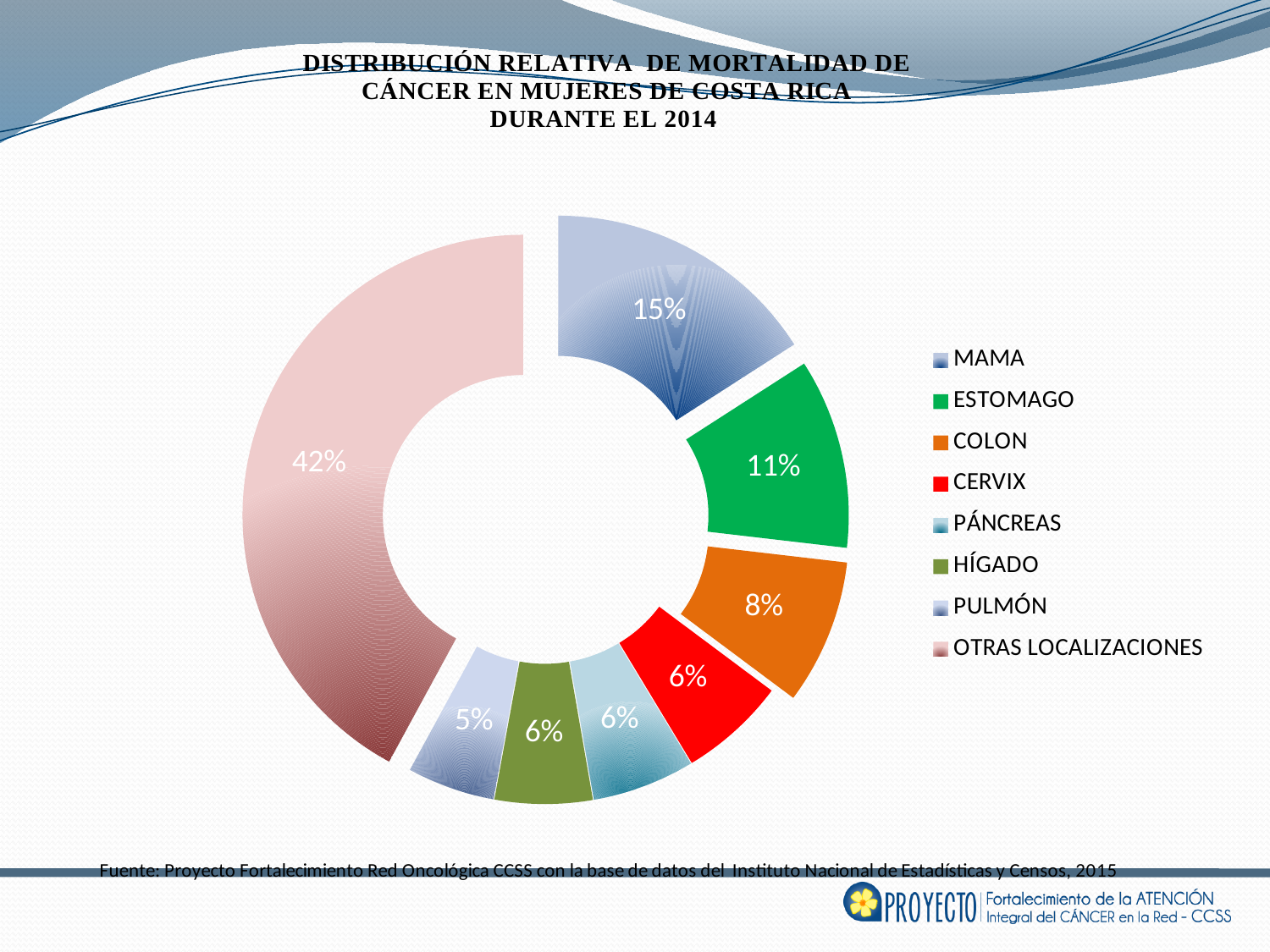

### Chart

| Category |  |
|---|---|
| MAMA | 331.0 |
| ESTOMAGO | 228.0 |
| COLON | 174.0 |
| CERVIX | 128.0 |
| PÁNCREAS | 123.0 |
| HÍGADO | 117.0 |
| PULMÓN | 105.0 |
| OTRAS LOCALIZACIONES | 876.0 |